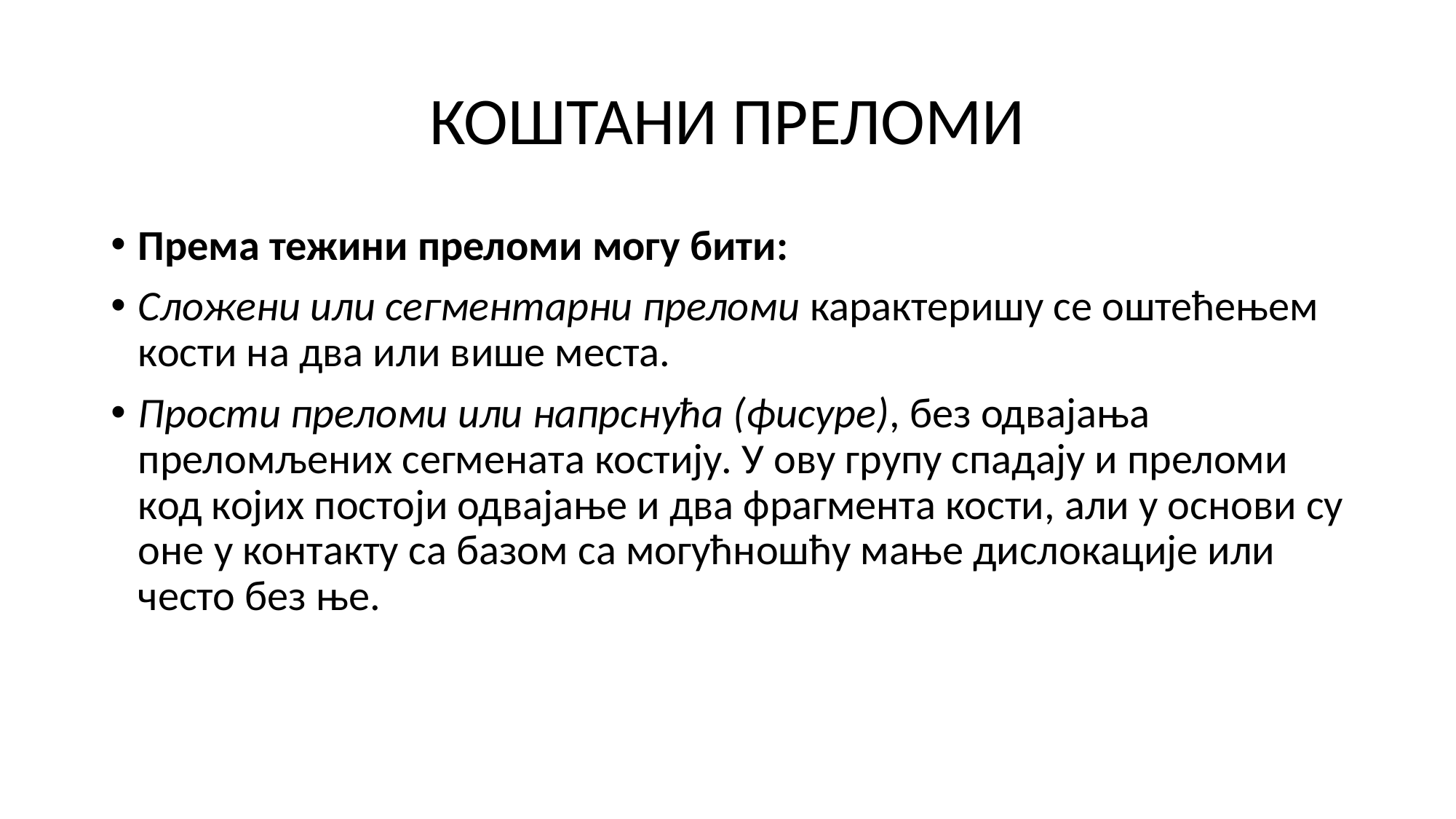

# КОШТАНИ ПРЕЛОМИ
Према тежини преломи могу бити:
Сложени или сегментарни преломи карактеришу се оштећењем кости на два или више места.
Прости преломи или напрснућа (фисуре), без одвајања преломљених сегмената костију. У ову групу спадају и преломи код којих постоји одвајање и два фрагмента кости, али у основи су оне у контакту са базом са могућношћу мање дислокације или често без ње.